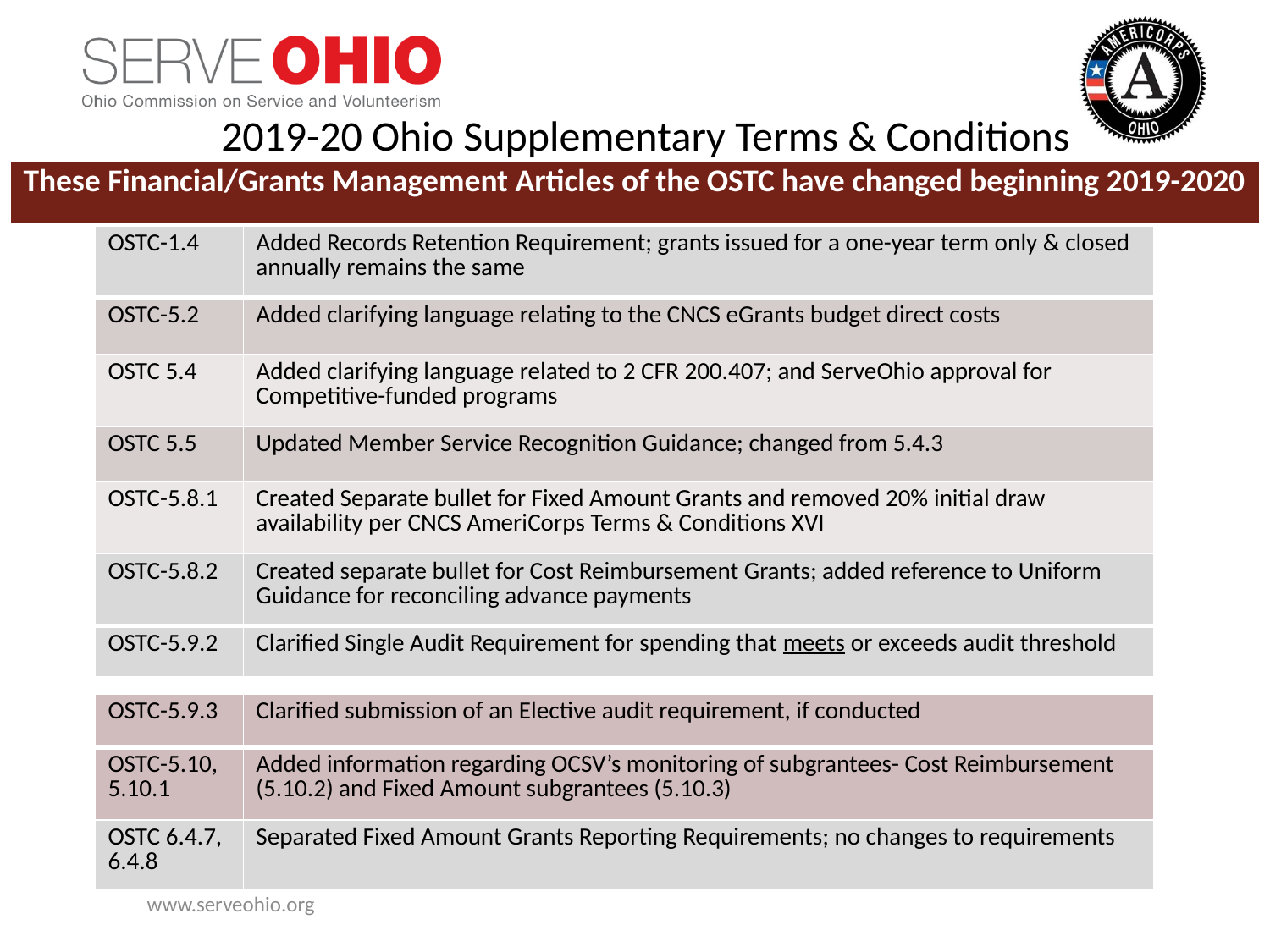

2019-20 Ohio Supplementary Terms & Conditions
| These Financial/Grants Management Articles of the OSTC have changed beginning 2019-2020 |
| --- |
| OSTC-1.4 | Added Records Retention Requirement; grants issued for a one-year term only & closed annually remains the same |
| --- | --- |
| OSTC-5.2 | Added clarifying language relating to the CNCS eGrants budget direct costs |
| OSTC 5.4 | Added clarifying language related to 2 CFR 200.407; and ServeOhio approval for Competitive-funded programs |
| OSTC 5.5 | Updated Member Service Recognition Guidance; changed from 5.4.3 |
| OSTC-5.8.1 | Created Separate bullet for Fixed Amount Grants and removed 20% initial draw availability per CNCS AmeriCorps Terms & Conditions XVI |
| OSTC-5.8.2 | Created separate bullet for Cost Reimbursement Grants; added reference to Uniform Guidance for reconciling advance payments |
| --- | --- |
| OSTC-5.9.2 | Clarified Single Audit Requirement for spending that meets or exceeds audit threshold |
| OSTC-5.9.3 | Clarified submission of an Elective audit requirement, if conducted |
| --- | --- |
| OSTC-5.10, 5.10.1 | Added information regarding OCSV’s monitoring of subgrantees- Cost Reimbursement (5.10.2) and Fixed Amount subgrantees (5.10.3) |
| OSTC 6.4.7, 6.4.8 | Separated Fixed Amount Grants Reporting Requirements; no changes to requirements |
| --- | --- |
www.serveohio.org